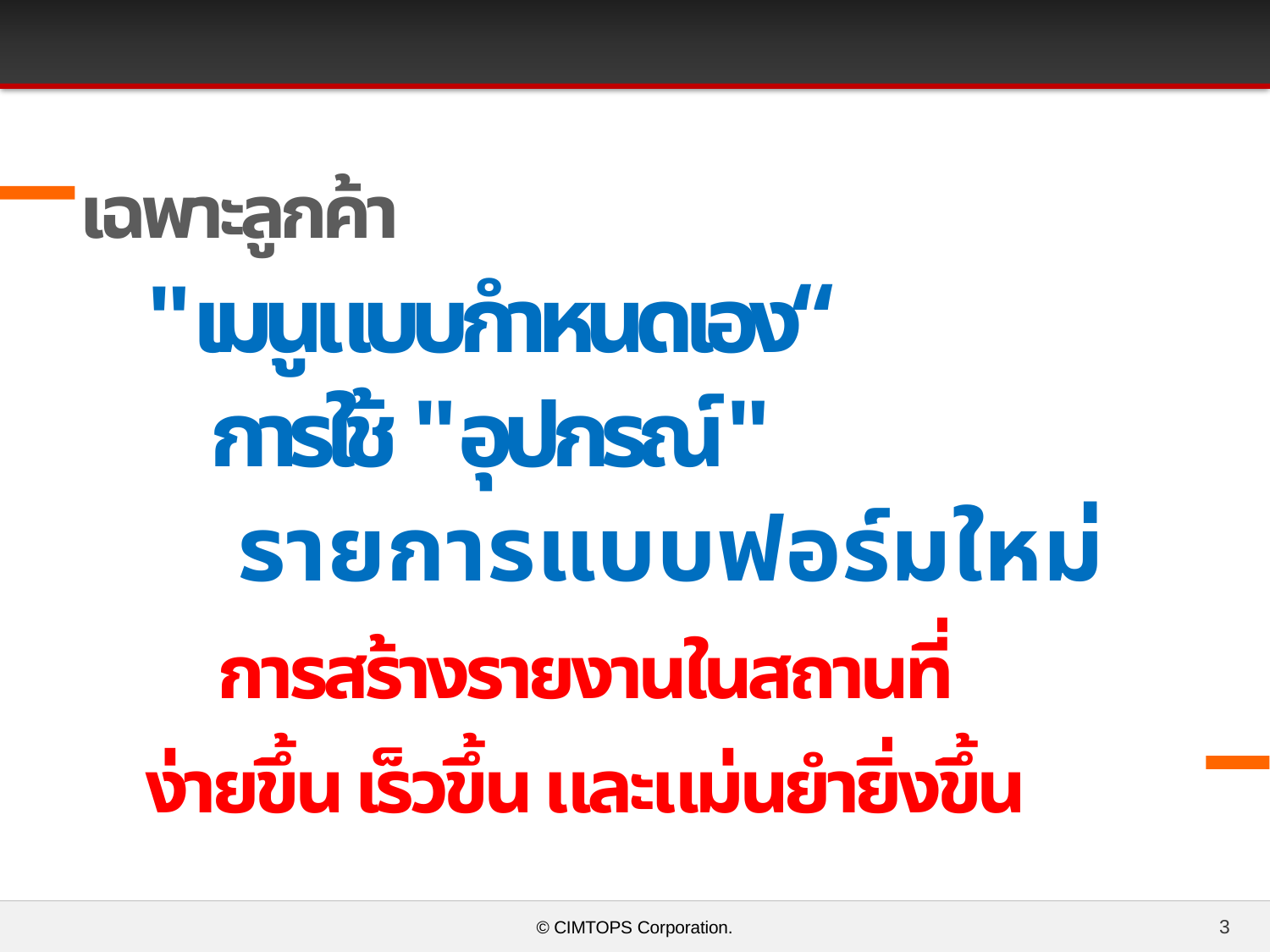

เฉพาะลูกค้า

"เมนูแบบกำหนดเอง“
การใช้ "อุปกรณ์"
รายการแบบฟอร์มใหม่
การสร้างรายงานในสถานที่
ง่ายขึ้น เร็วขึ้น และแม่นยำยิ่งขึ้น

3
© CIMTOPS Corporation.